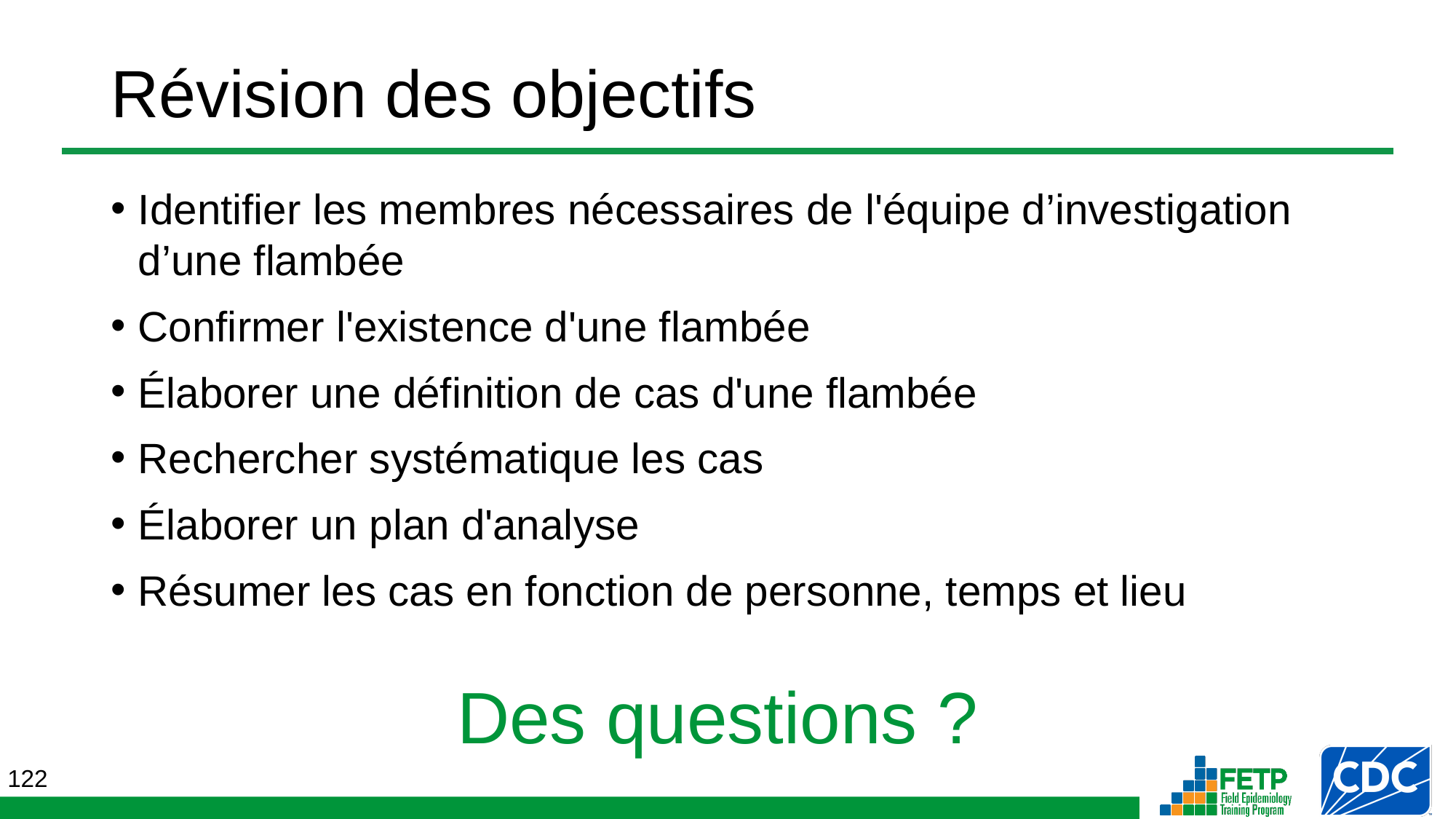

# Révision des objectifs
Identifier les membres nécessaires de l'équipe d’investigation d’une flambée
Confirmer l'existence d'une flambée
Élaborer une définition de cas d'une flambée
Rechercher systématique les cas
Élaborer un plan d'analyse
Résumer les cas en fonction de personne, temps et lieu

Des questions ?